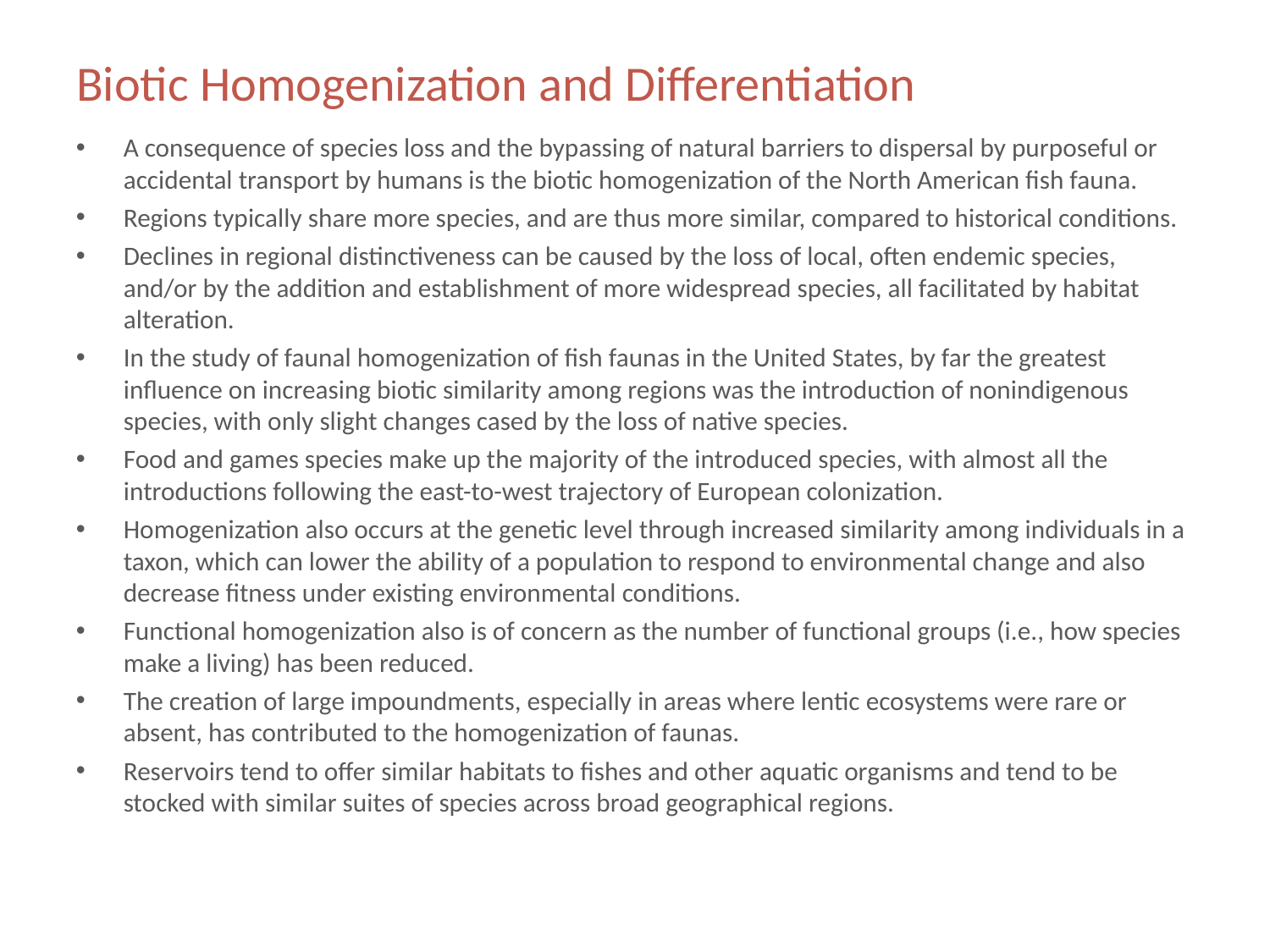

# Biotic Homogenization and Differentiation
A consequence of species loss and the bypassing of natural barriers to dispersal by purposeful or accidental transport by humans is the biotic homogenization of the North American fish fauna.
Regions typically share more species, and are thus more similar, compared to historical conditions.
Declines in regional distinctiveness can be caused by the loss of local, often endemic species, and/or by the addition and establishment of more widespread species, all facilitated by habitat alteration.
In the study of faunal homogenization of fish faunas in the United States, by far the greatest influence on increasing biotic similarity among regions was the introduction of nonindigenous species, with only slight changes cased by the loss of native species.
Food and games species make up the majority of the introduced species, with almost all the introductions following the east-to-west trajectory of European colonization.
Homogenization also occurs at the genetic level through increased similarity among individuals in a taxon, which can lower the ability of a population to respond to environmental change and also decrease fitness under existing environmental conditions.
Functional homogenization also is of concern as the number of functional groups (i.e., how species make a living) has been reduced.
The creation of large impoundments, especially in areas where lentic ecosystems were rare or absent, has contributed to the homogenization of faunas.
Reservoirs tend to offer similar habitats to fishes and other aquatic organisms and tend to be stocked with similar suites of species across broad geographical regions.